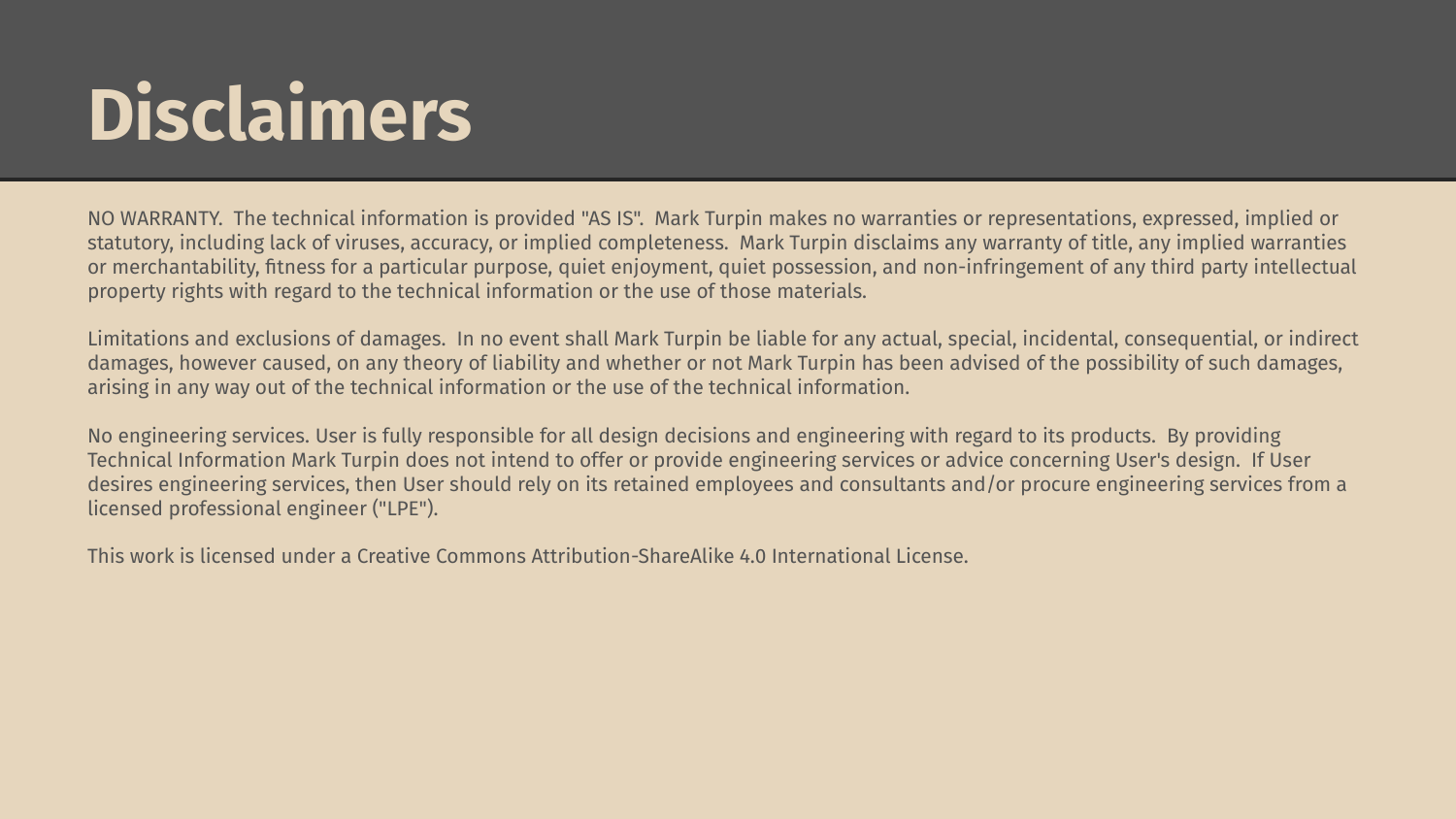

# Disclaimers
NO WARRANTY.  The technical information is provided "AS IS".  Mark Turpin makes no warranties or representations, expressed, implied or statutory, including lack of viruses, accuracy, or implied completeness.  Mark Turpin disclaims any warranty of title, any implied warranties or merchantability, fitness for a particular purpose, quiet enjoyment, quiet possession, and non-infringement of any third party intellectual property rights with regard to the technical information or the use of those materials.

Limitations and exclusions of damages.  In no event shall Mark Turpin be liable for any actual, special, incidental, consequential, or indirect damages, however caused, on any theory of liability and whether or not Mark Turpin has been advised of the possibility of such damages, arising in any way out of the technical information or the use of the technical information.

No engineering services. User is fully responsible for all design decisions and engineering with regard to its products.  By providing Technical Information Mark Turpin does not intend to offer or provide engineering services or advice concerning User's design.  If User desires engineering services, then User should rely on its retained employees and consultants and/or procure engineering services from a licensed professional engineer ("LPE").

This work is licensed under a Creative Commons Attribution-ShareAlike 4.0 International License.